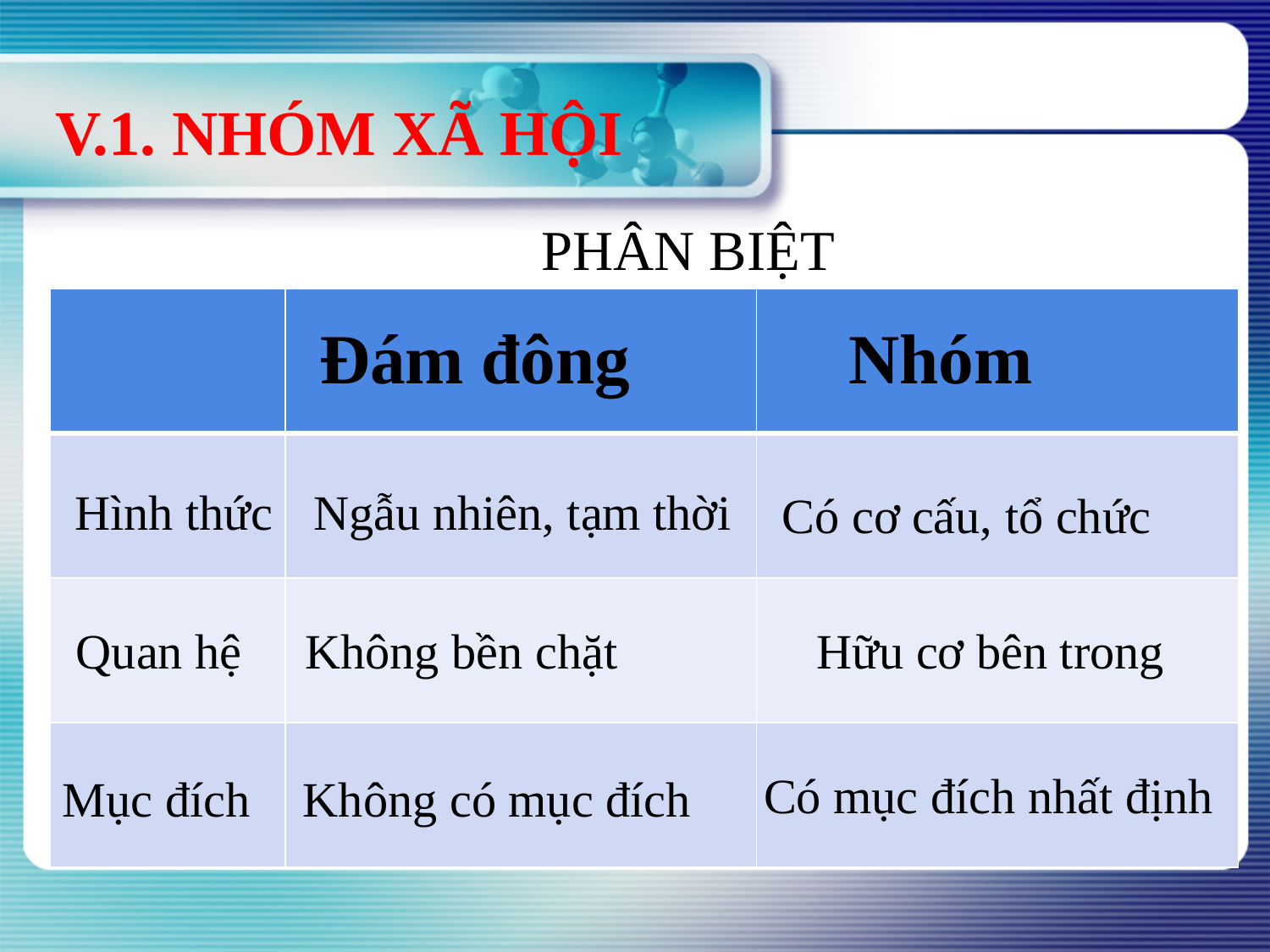

# V.1. NHÓM XÃ HỘI
	PHÂN BIỆT
|  |  |  |
| --- | --- | --- |
|  |  |  |
|  |  |  |
|  |  |  |
Đám đông
Nhóm
  Hình thức
Ngẫu nhiên, tạm thời
Có cơ cấu, tổ chức
Quan hệ
Không bền chặt
Hữu cơ bên trong
Có mục đích nhất định
Mục đích
Không có mục đích